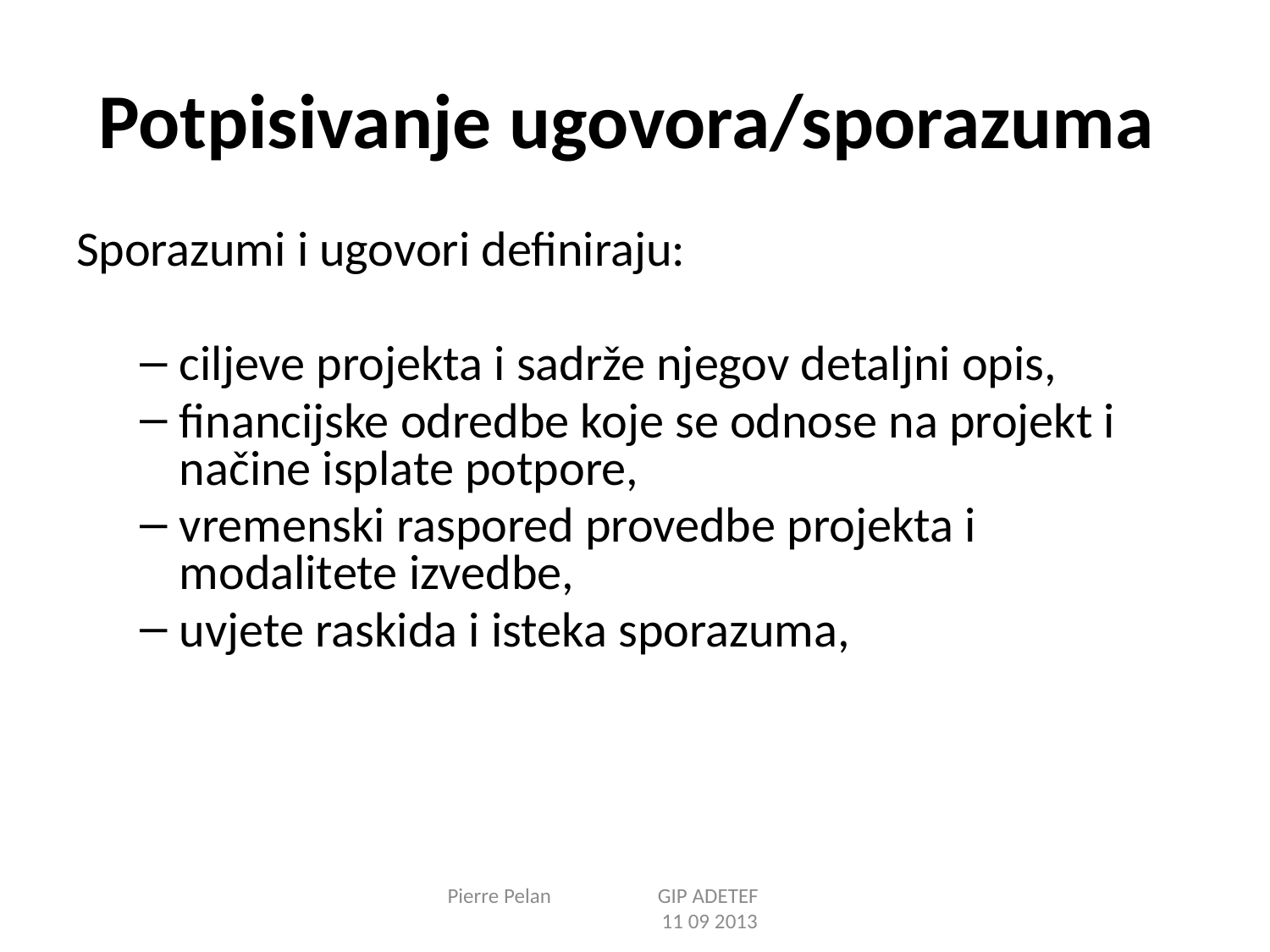

# Potpisivanje ugovora/sporazuma
Sporazumi i ugovori definiraju:

ciljeve projekta i sadrže njegov detaljni opis,
financijske odredbe koje se odnose na projekt i načine isplate potpore,
vremenski raspored provedbe projekta i modalitete izvedbe,
uvjete raskida i isteka sporazuma,

Pierre Pelan                      GIP ADETEF                                             11 09 2013